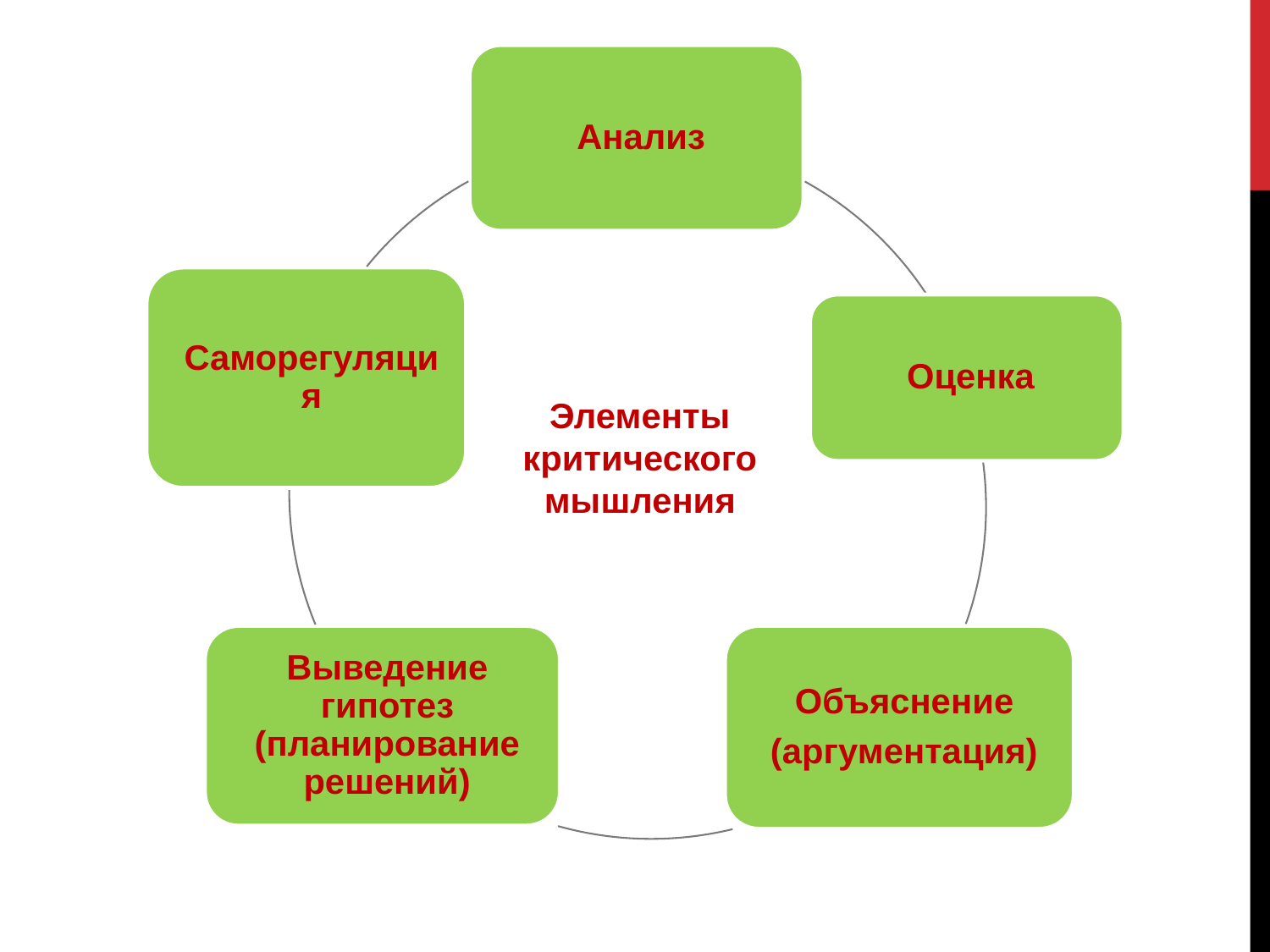

#
Анализ
Оценка
Объяснение
(аргументация)
Выведение гипотез (планирование решений)
Саморегуляция
Элементы критического мышления